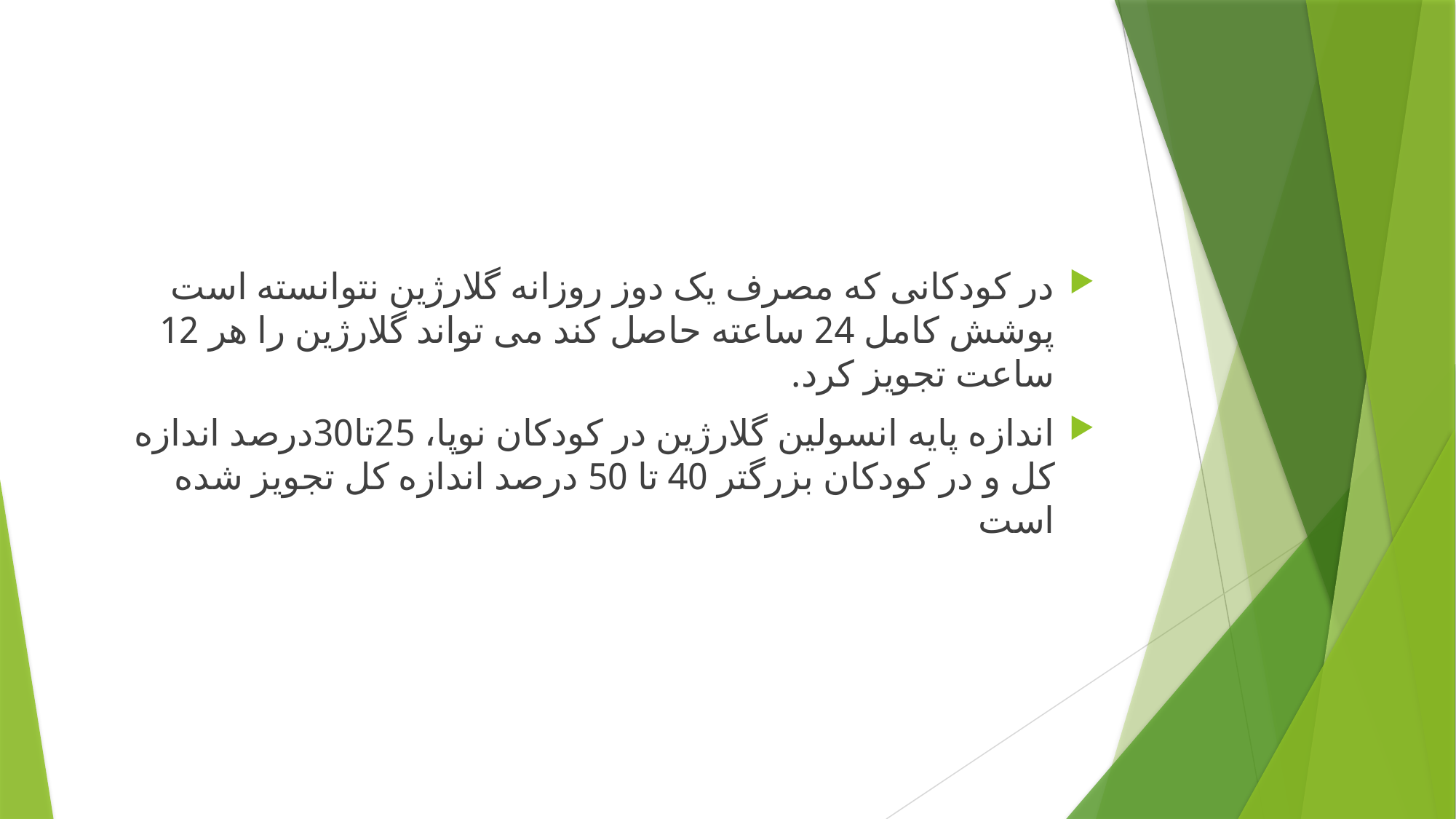

#
در کودکانی که مصرف یک دوز روزانه گلارژین نتوانسته است پوشش کامل 24 ساعته حاصل کند می تواند گلارژین را هر 12 ساعت تجویز کرد.
اندازه پایه انسولین گلارژین در کودکان نوپا، 25تا30درصد اندازه کل و در کودکان بزرگتر 40 تا 50 درصد اندازه کل تجویز شده است